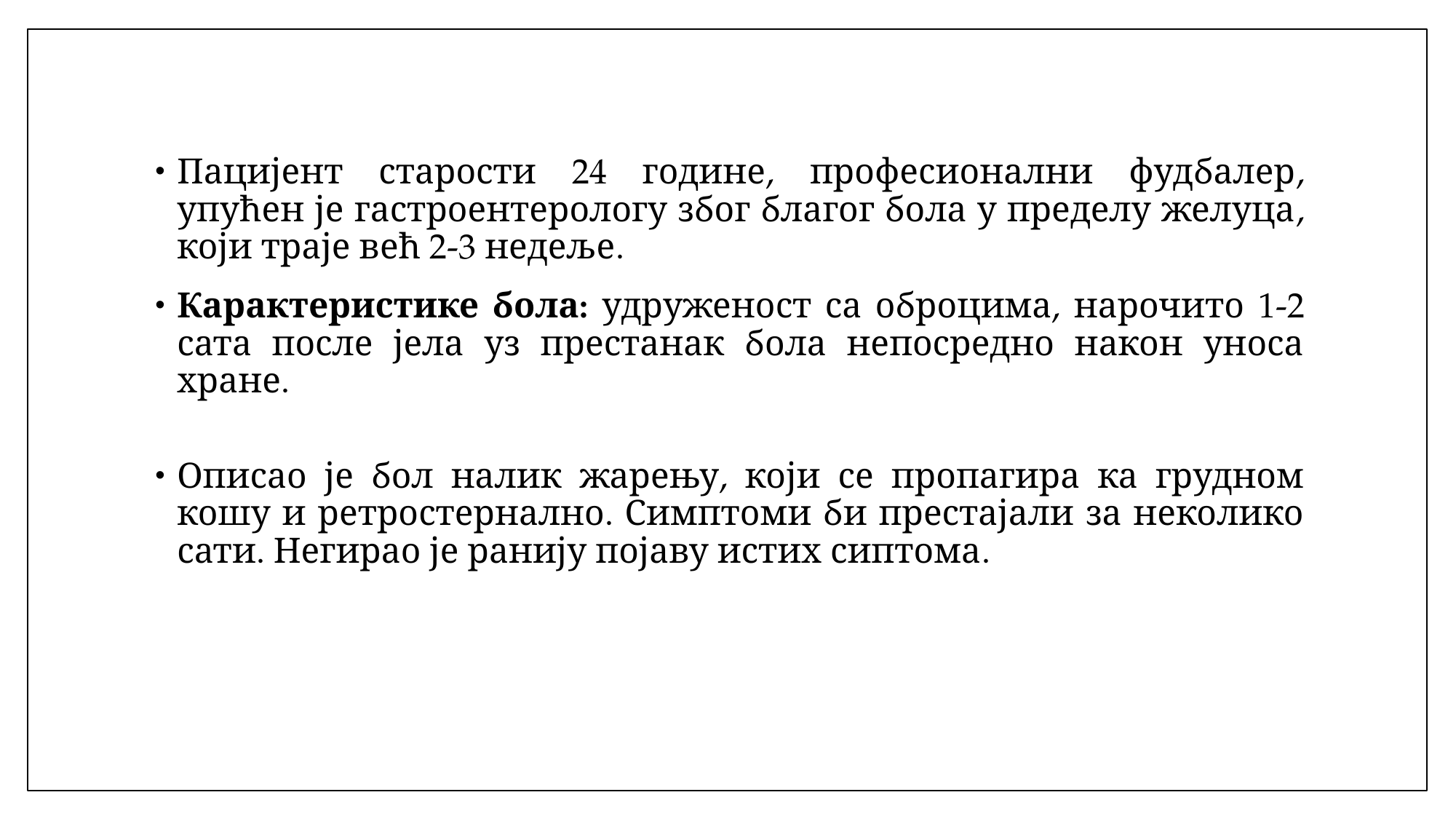

Пацијент старости 24 године, професионални фудбалер, упућен је гастроентерологу због благог бола у пределу желуца, који траје већ 2-3 недеље.
Карактеристике бола: удруженост са оброцима, нарочито 1-2 сата после јела уз престанак бола непосредно након уноса хране.

Описао је бол налик жарењу, који се пропагира ка грудном кошу и ретростернално. Симптоми би престајали за неколико сати. Негирао је ранију појаву истих сиптома.